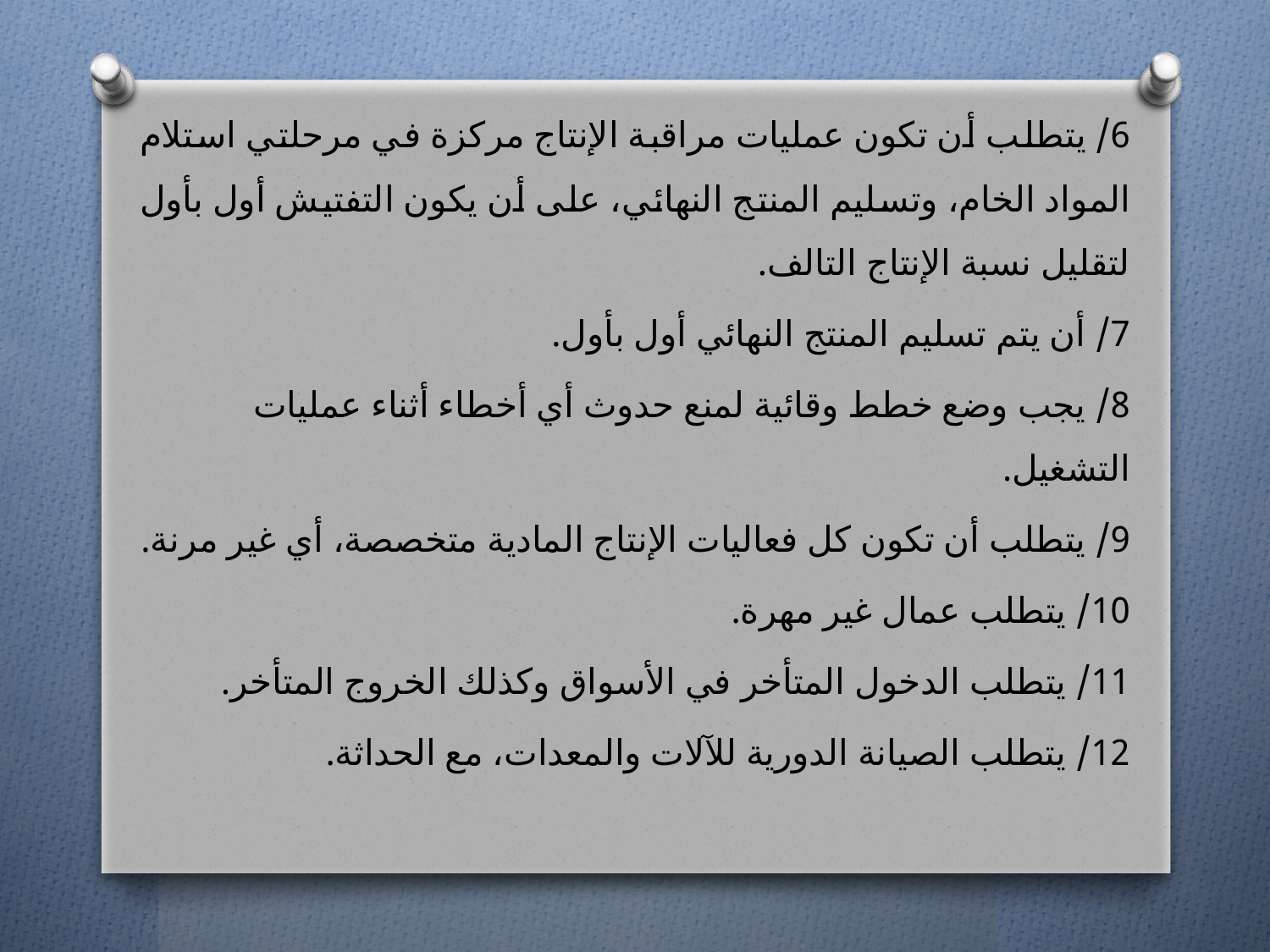

6/ يتطلب أن تكون عمليات مراقبة الإنتاج مركزة في مرحلتي استلام المواد الخام، وتسليم المنتج النهائي، على أن يكون التفتيش أول بأول لتقليل نسبة الإنتاج التالف.
7/ أن يتم تسليم المنتج النهائي أول بأول.
8/ يجب وضع خطط وقائية لمنع حدوث أي أخطاء أثناء عمليات التشغيل.
9/ يتطلب أن تكون كل فعاليات الإنتاج المادية متخصصة، أي غير مرنة.
10/ يتطلب عمال غير مهرة.
11/ يتطلب الدخول المتأخر في الأسواق وكذلك الخروج المتأخر.
12/ يتطلب الصيانة الدورية للآلات والمعدات، مع الحداثة.